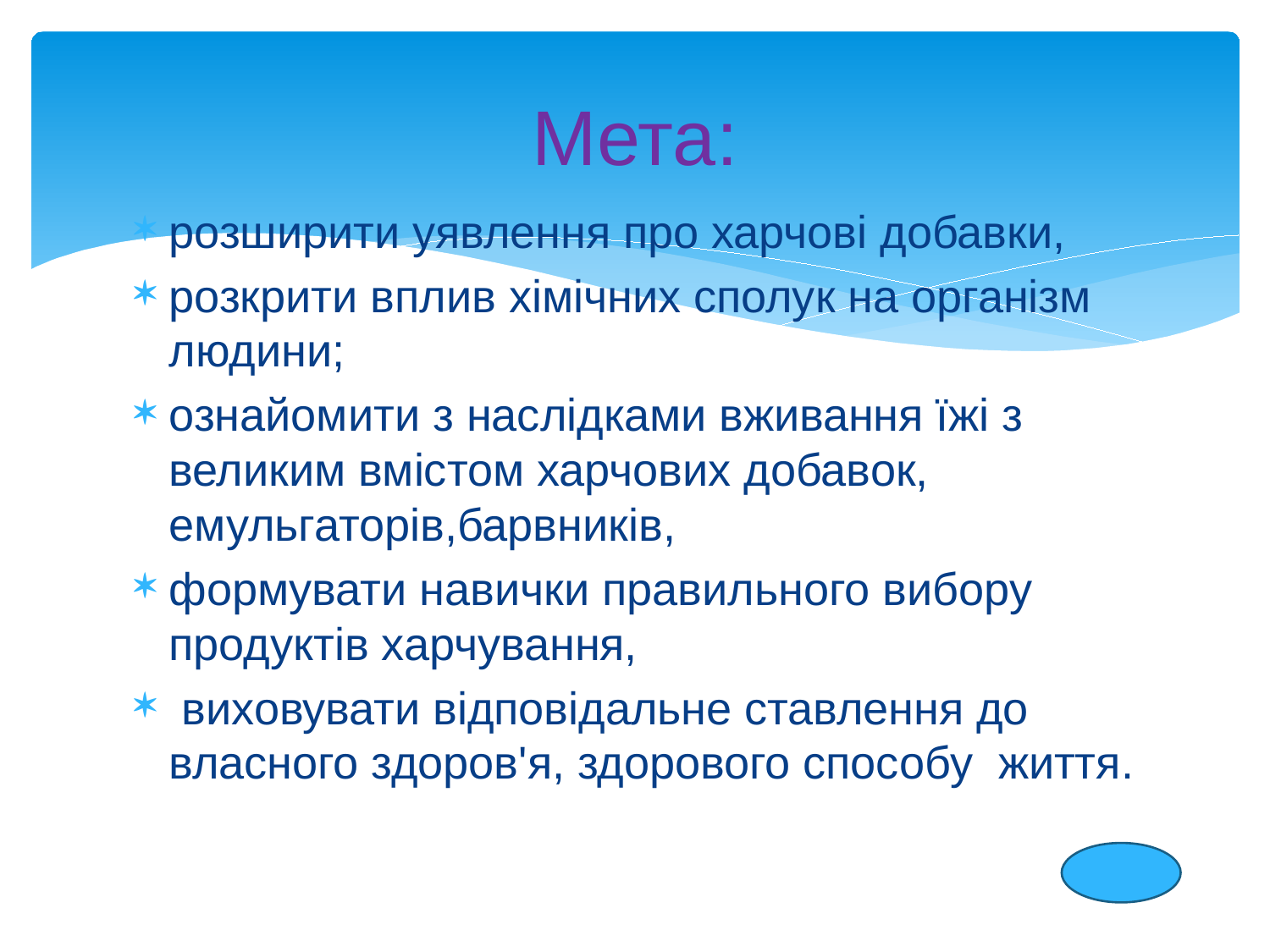

# Мета:
розширити уявлення про харчові добавки,
розкрити вплив хімічних сполук на організм людини;
ознайомити з наслідками вживання їжі з великим вмістом харчових добавок, емульгаторів,барвників,
формувати навички правильного вибору продуктів харчування,
 виховувати відповідальне ставлення до власного здоров'я, здорового способу  життя.